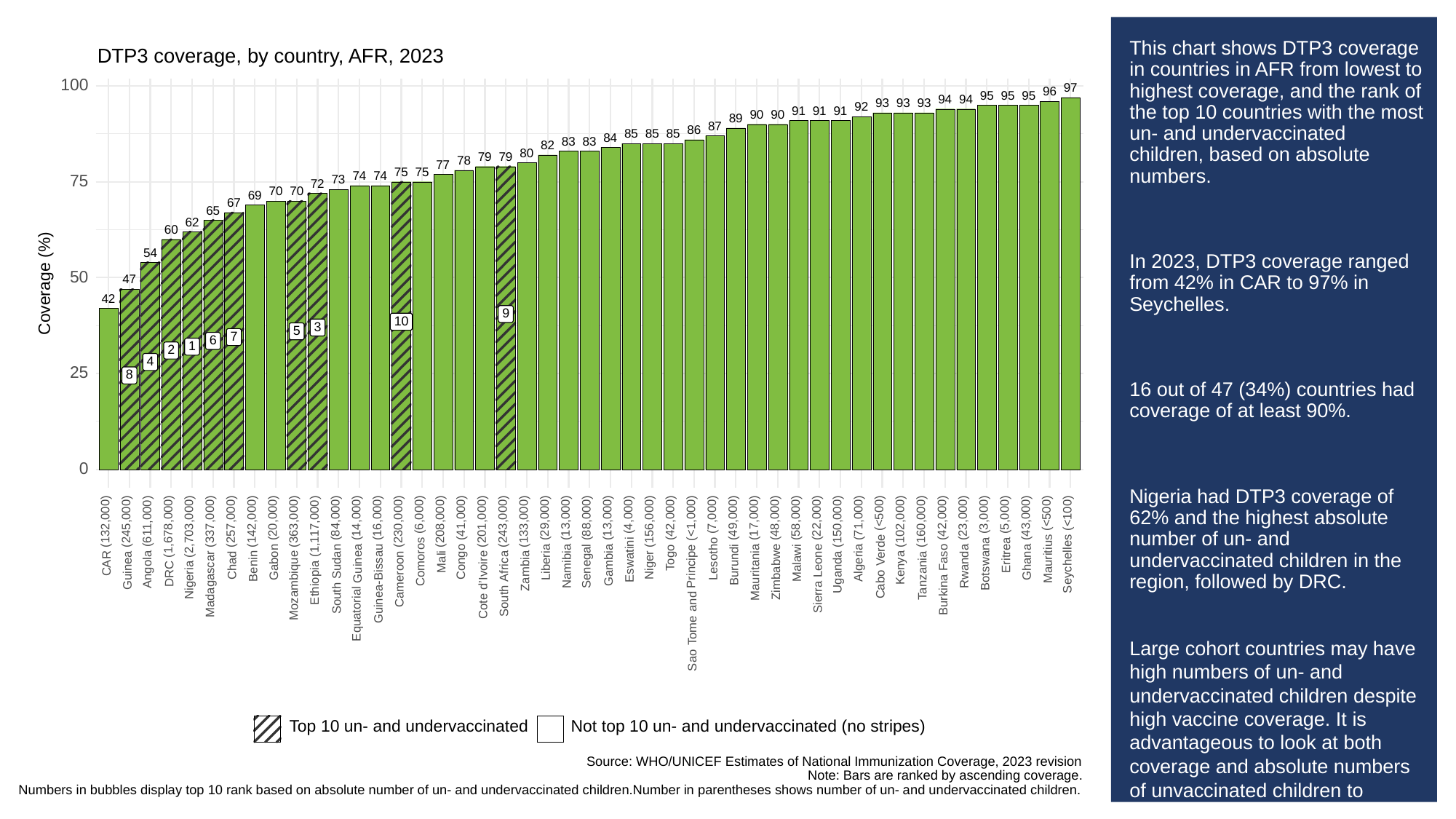

# This chart shows DTP3 coverage in countries in AFR from lowest to highest coverage, and the rank of the top 10 countries with the most un- and undervaccinated children, based on absolute numbers.

In 2023, DTP3 coverage ranged from 42% in CAR to 97% in Seychelles.

16 out of 47 (34%) countries had coverage of at least 90%.

Nigeria had DTP3 coverage of 62% and the highest absolute number of un- and undervaccinated children in the region, followed by DRC.

Large cohort countries may have high numbers of un- and undervaccinated children despite high vaccine coverage. It is advantageous to look at both coverage and absolute numbers of unvaccinated children to ensure vulnerable countries with small birth cohorts are not missed.

DTP3 coverage, by country, AFR, 2023

100
97

96
95
95
95
94
94

93
93
93

92

91
91
91

90
90

89

87

86

85
85
85
84

83
83

82

80

79
79

78
77

75
75

74
74

75
73
72

70
70

69

67

65

62

60

54

50

Coverage (%)
47

42

9

10

3

5

7

6

1

2

4

25

8

0

(<500)
(<500)
(<100)
(6,000)
(4,000)
(7,000)
(3,000)
(5,000)
(20,000)
(84,000)
(14,000)
(16,000)
(41,000)
(29,000)
(13,000)
(88,000)
(13,000)
(42,000)
(49,000)
(17,000)
(48,000)
(58,000)
(22,000)
(71,000)
(42,000)
(23,000)
(43,000)
(<1,000)
(132,000)
(245,000)
(611,000)
(337,000)
(257,000)
(142,000)
(363,000)
(230,000)
(208,000)
(201,000)
(243,000)
(133,000)
(156,000)
(150,000)
(102,000)
(160,000)
(1,678,000)
(2,703,000)
(1,117,000)
Verde
Eritrea
Togo
Faso
Mauritius
Lesotho
Eswatini
Congo
Leone
Sudan
Algeria
Comoros
Mali
Gabon
Ghana
Liberia
Seychelles
Malawi
CAR
Guinea
Botswana
Niger
Burundi
Senegal
Principe
Gambia
Chad
Africa
Namibia
Rwanda
Benin
Kenya
Angola
Guinea
d’Ivoire
Uganda
Zambia
Zimbabwe
Mauritania
DRC
Tanzania
Nigeria
Cameroon
Ethiopia
Madagascar
Guinea-Bissau
Mozambique
Cabo
Burkina
Sierra
South
South
and
Cote
Equatorial
Tome
Sao

Not top 10 un- and undervaccinated (no stripes)
Top 10 un- and undervaccinated

Source: WHO/UNICEF Estimates of National Immunization Coverage, 2023 revision
Note: Bars are ranked by ascending coverage.
Numbers in bubbles display top 10 rank based on absolute number of un- and undervaccinated children.Number in parentheses shows number of un- and undervaccinated children.